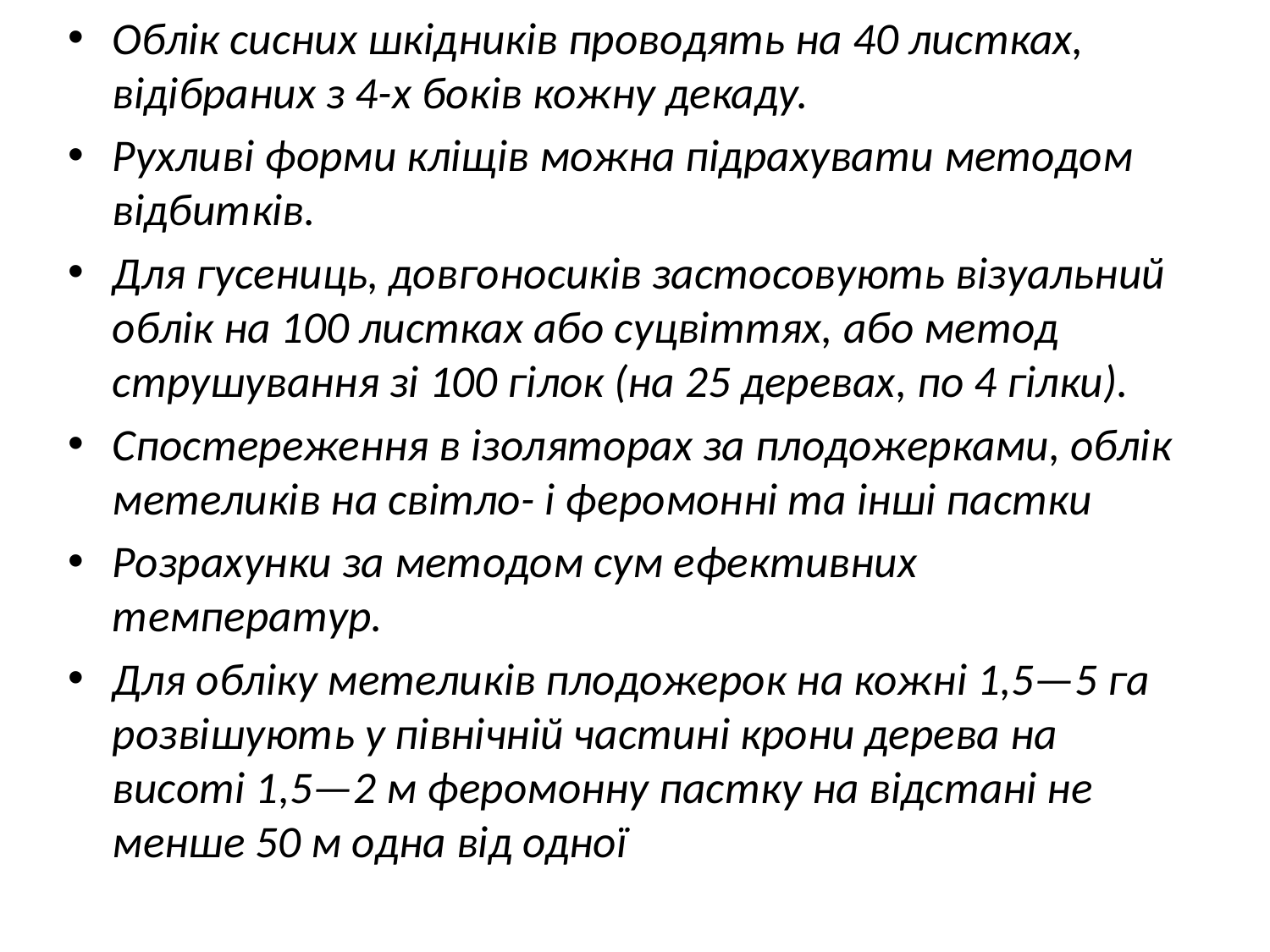

Облік сисних шкідників проводять на 40 листках, відібраних з 4-х боків кожну декаду.
Рухливі форми кліщів можна підрахувати методом відбитків.
Для гусениць, довгоносиків застосовують візуальний облік на 100 листках або суцвіттях, або метод струшування зі 100 гілок (на 25 деревах, по 4 гілки).
Спостереження в ізоляторах за плодожерками, облік метеликів на світло- і феромонні та інші пастки
Розрахунки за методом сум ефективних температур.
Для обліку метеликів плодожерок на кожні 1,5—5 га розвішують у північній частині крони дерева на висоті 1,5—2 м феромонну пастку на відстані не менше 50 м одна від одної